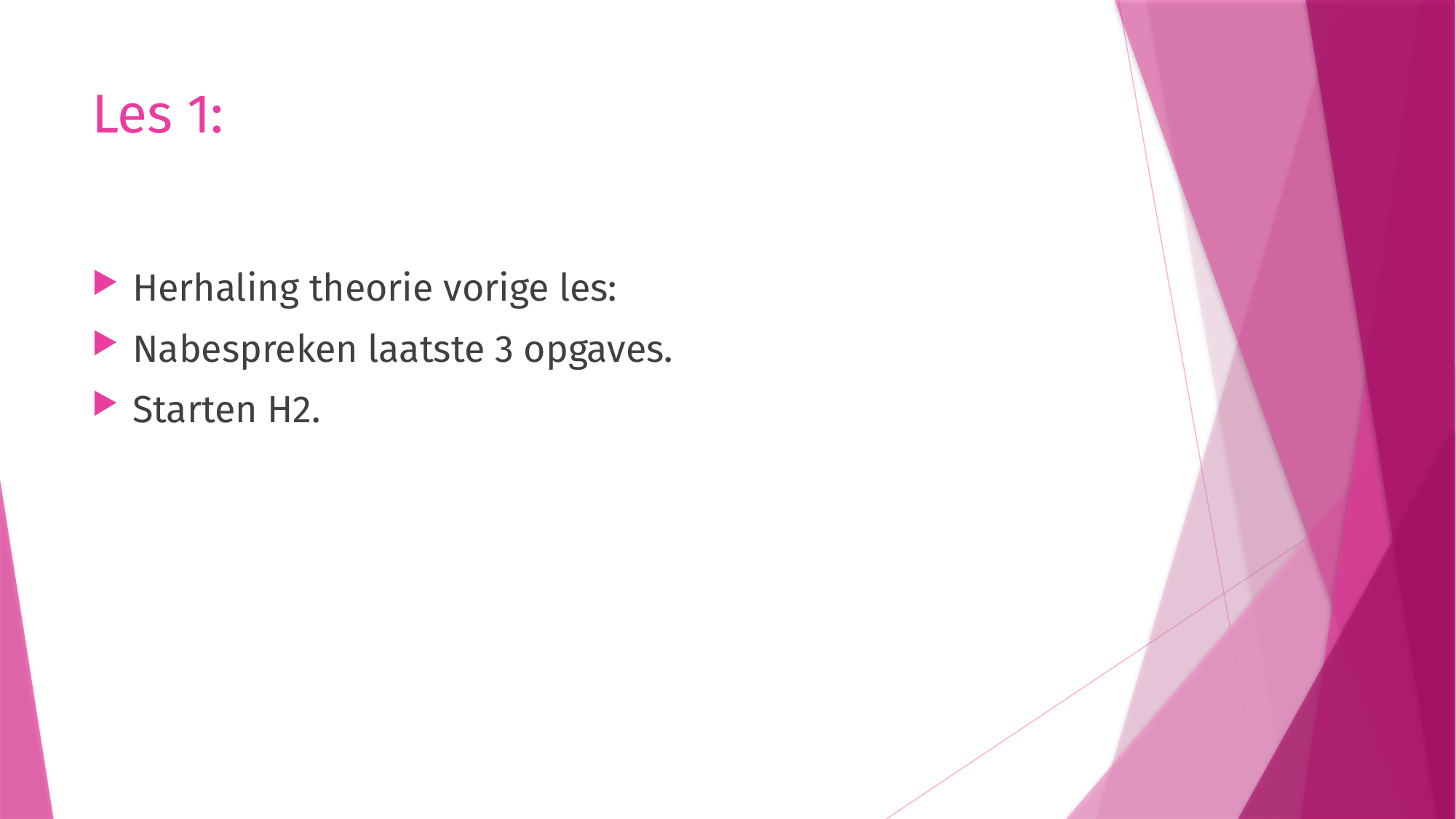

# Les 1:
Herhaling theorie vorige les:
Nabespreken laatste 3 opgaves.
Starten H2.